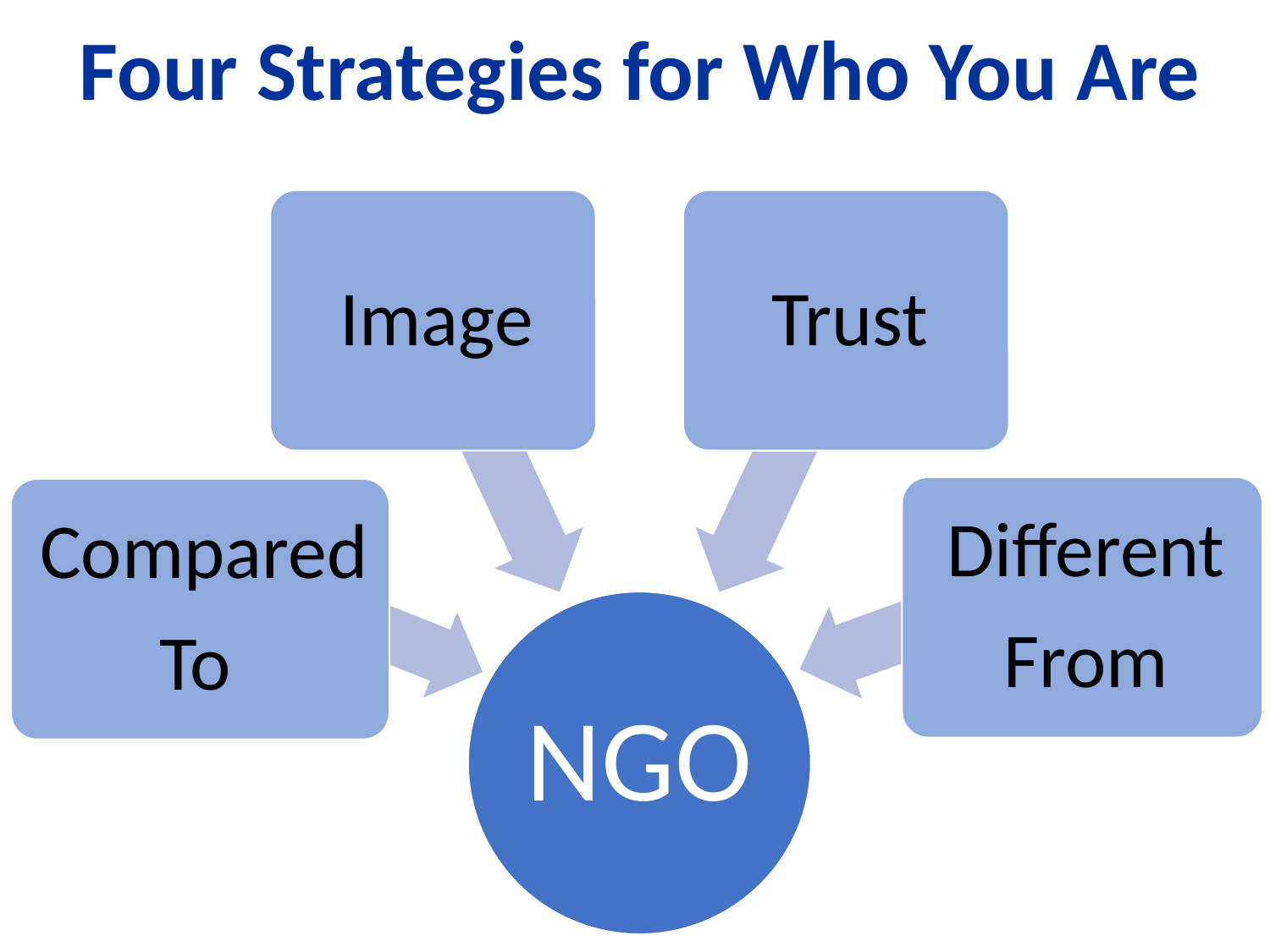

# Four Strategies for Who You Are
NGO
Compared
To
Image
Trust
Different
From